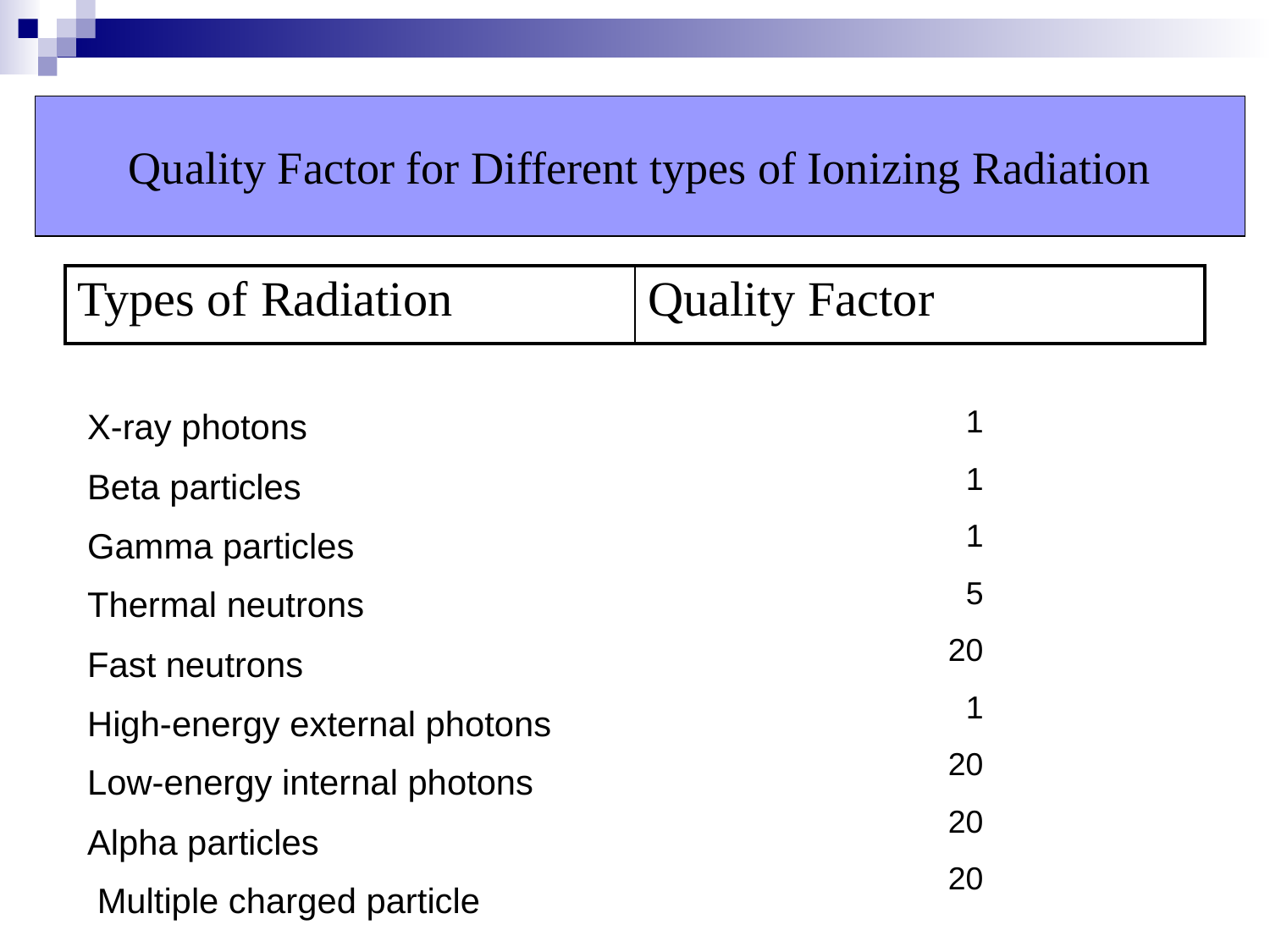

Quality Factor for Different types of Ionizing Radiation
| Types of Radiation | Quality Factor |
| --- | --- |
1
1
1
5
20
1
20
20
20
X-ray photons
Beta particles
Gamma particles
Thermal neutrons
Fast neutrons
High-energy external photons
Low-energy internal photons
Alpha particles
Multiple charged particle